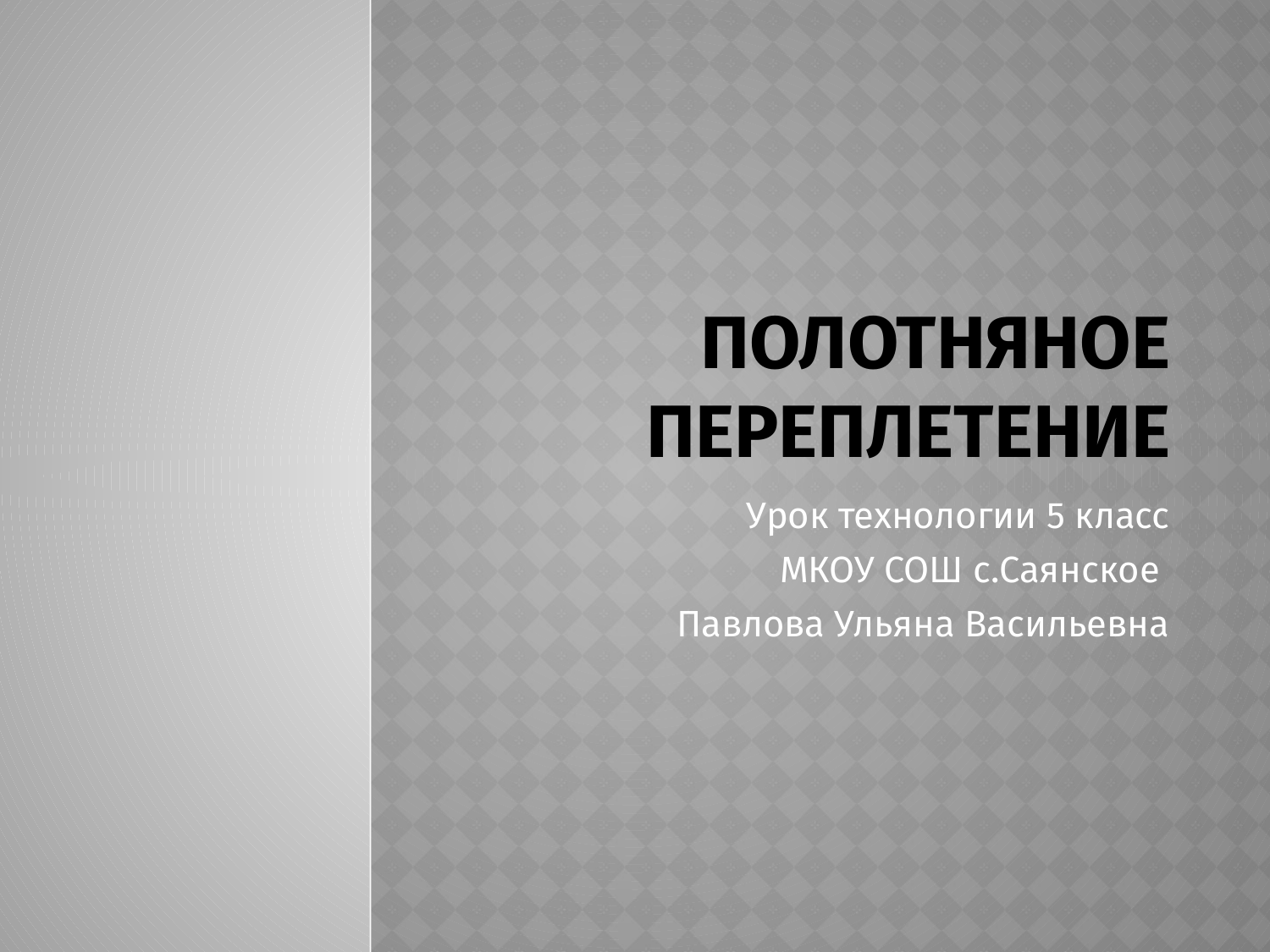

# Полотняное переплетение
Урок технологии 5 класс
МКОУ СОШ с.Саянское
Павлова Ульяна Васильевна